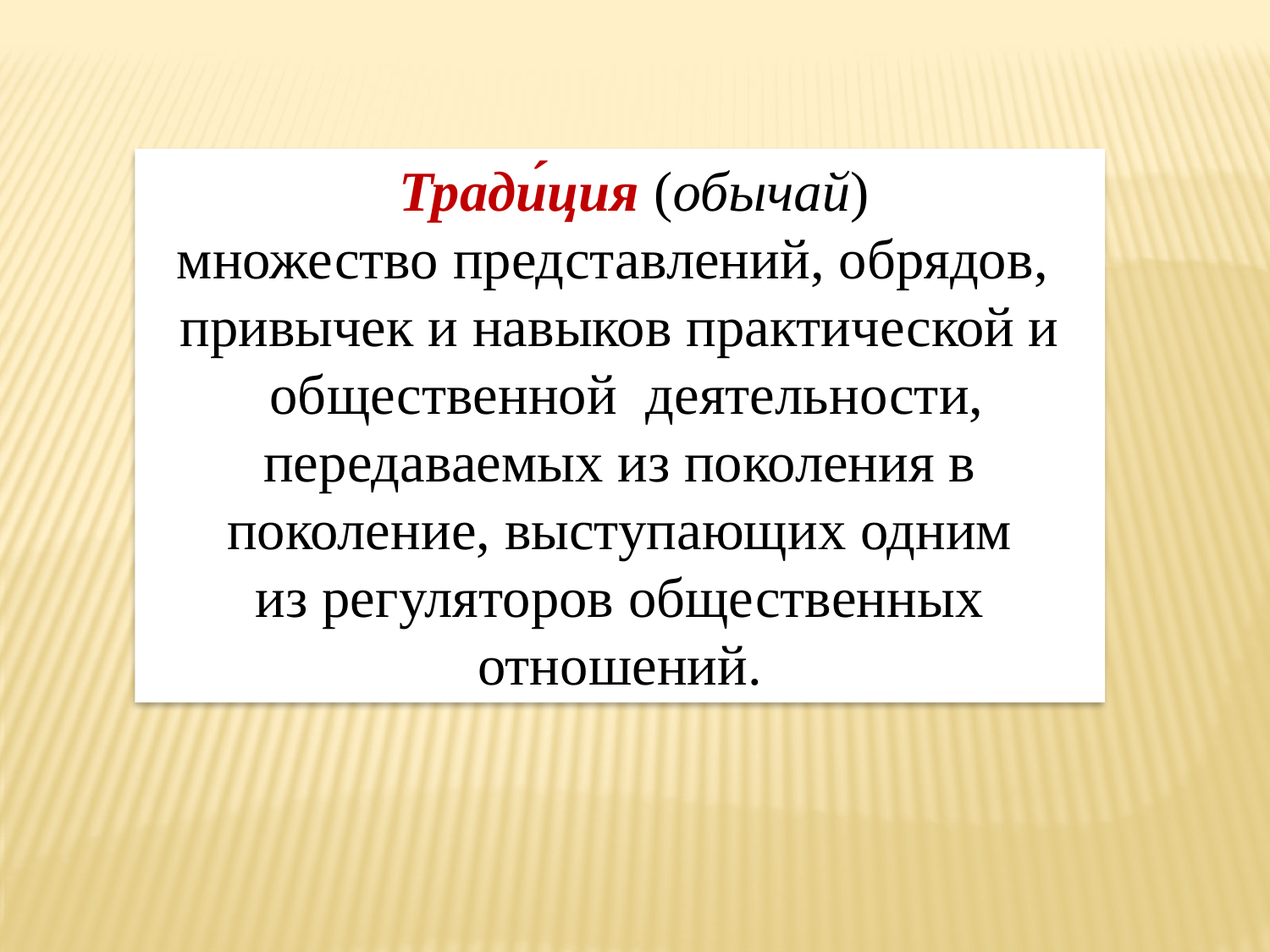

Тради́ция (обычай) множество представлений, обрядов,
привычек и навыков практической и
 общественной  деятельности, передаваемых из поколения в поколение, выступающих одним из регуляторов общественных отношений.